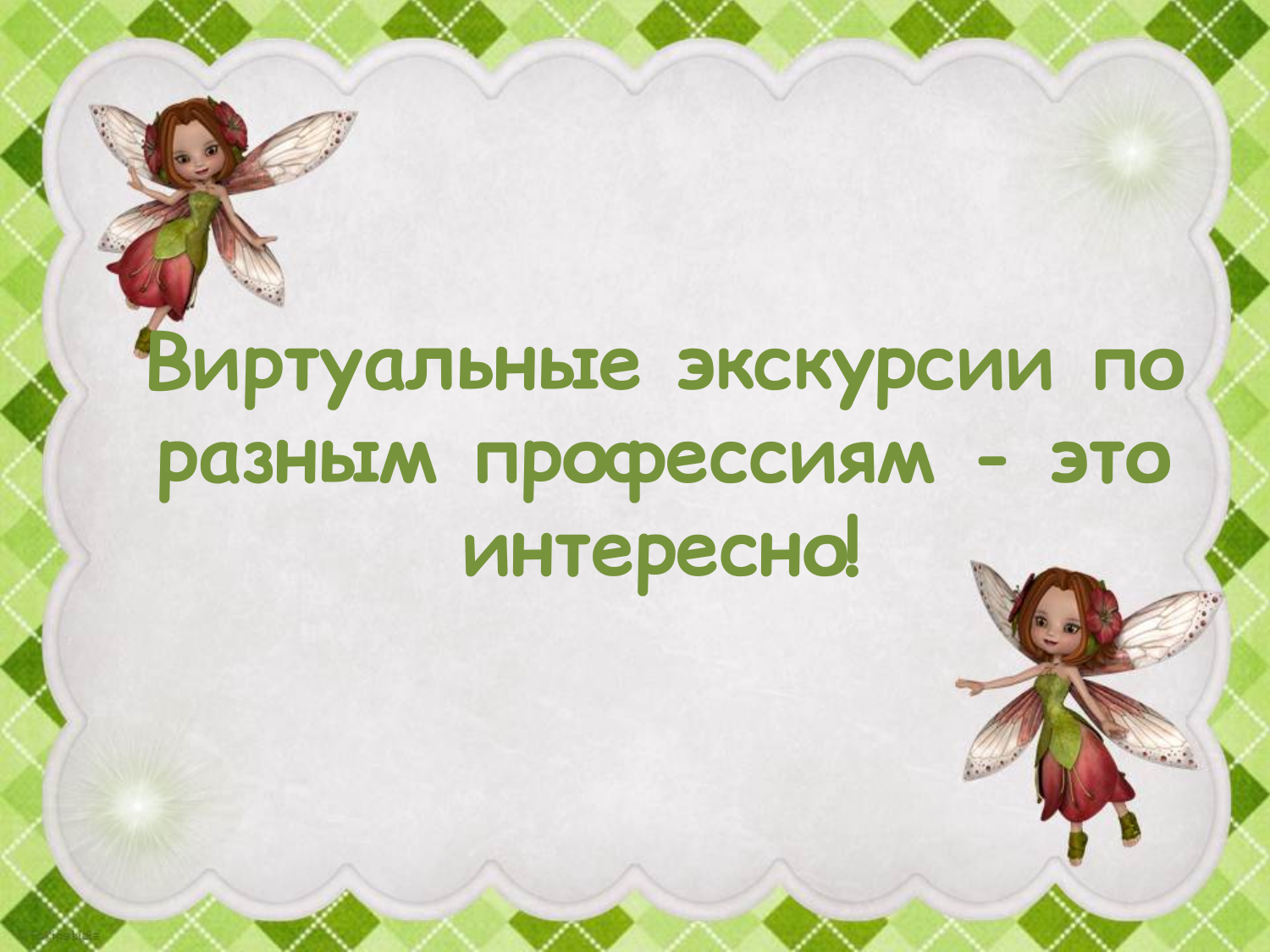

# Виртуальные экскурсии по разным профессиям - это интересно!